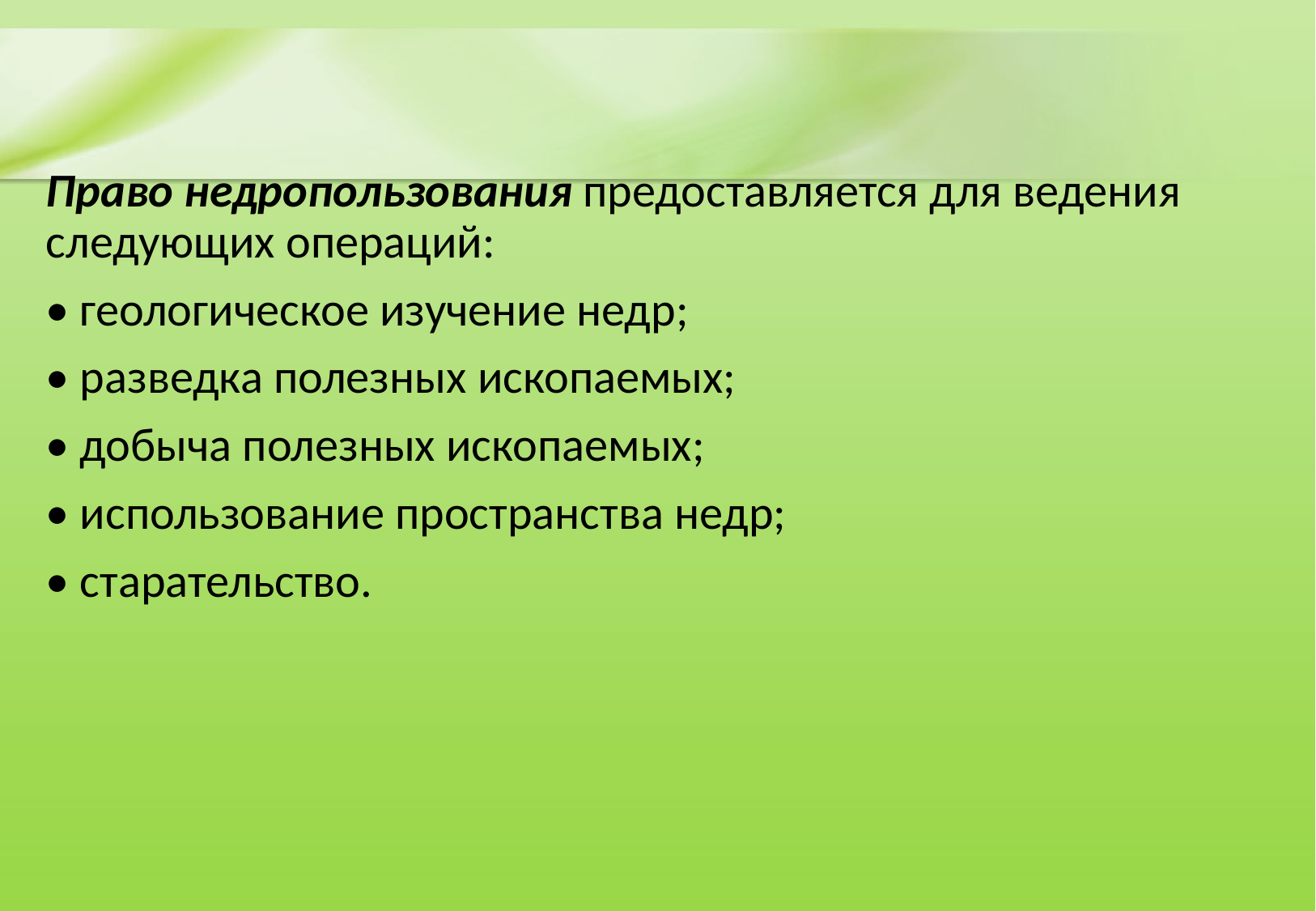

Право недропользования предоставляется для ведения следующих операций:
• геологическое изучение недр;
• разведка полезных ископаемых;
• добыча полезных ископаемых;
• использование пространства недр;
• старательство.